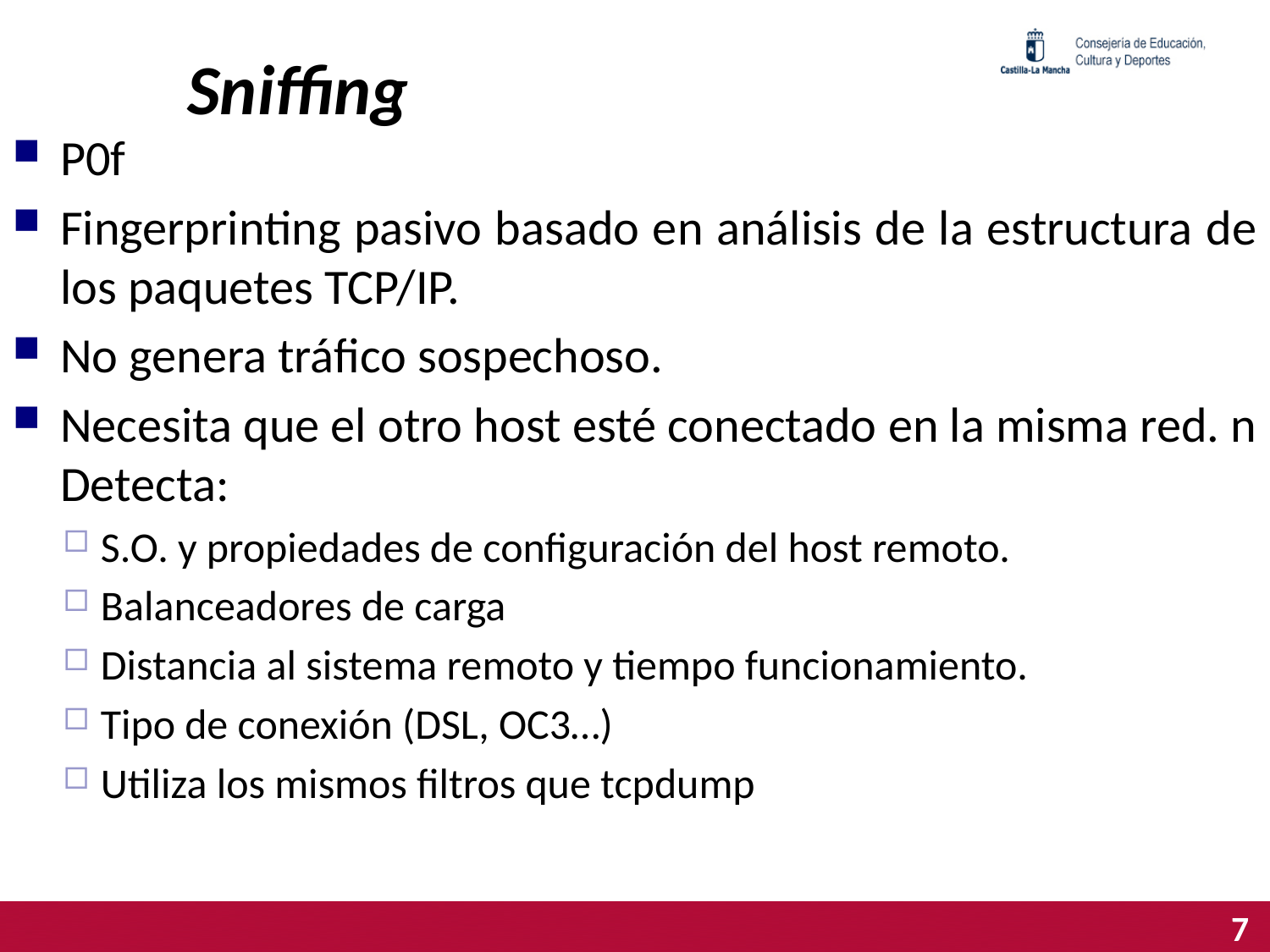

# Sniffing
P0f
Fingerprinting pasivo basado en análisis de la estructura de los paquetes TCP/IP.
No genera tráfico sospechoso.
Necesita que el otro host esté conectado en la misma red. n Detecta:
S.O. y propiedades de configuración del host remoto.
Balanceadores de carga
Distancia al sistema remoto y tiempo funcionamiento.
Tipo de conexión (DSL, OC3…)
Utiliza los mismos filtros que tcpdump